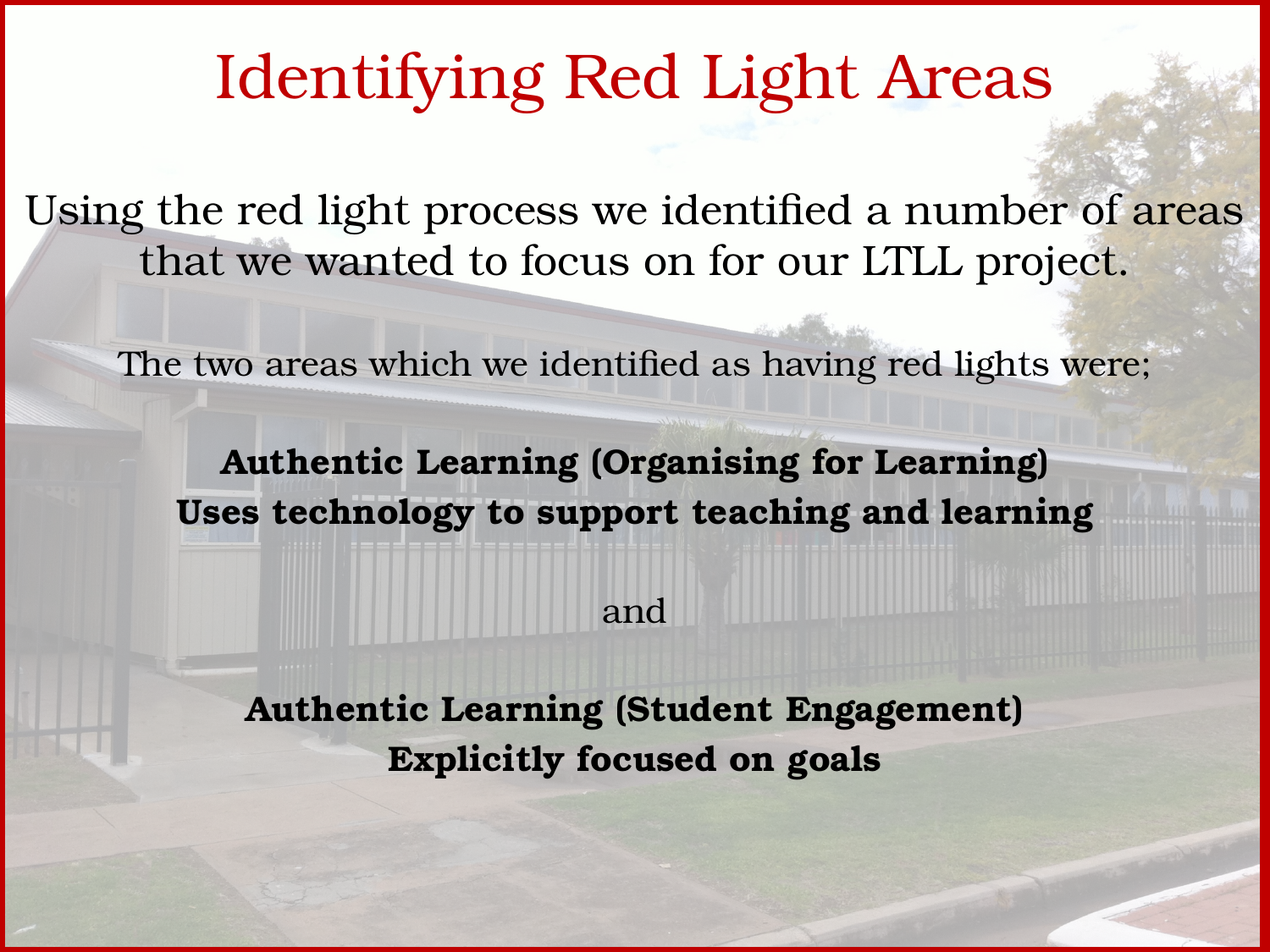

# Identifying Red Light Areas
Using the red light process we identified a number of areas that we wanted to focus on for our LTLL project.

The two areas which we identified as having red lights were;

Authentic Learning (Organising for Learning)
Uses technology to support teaching and learning

and

Authentic Learning (Student Engagement)
Explicitly focused on goals